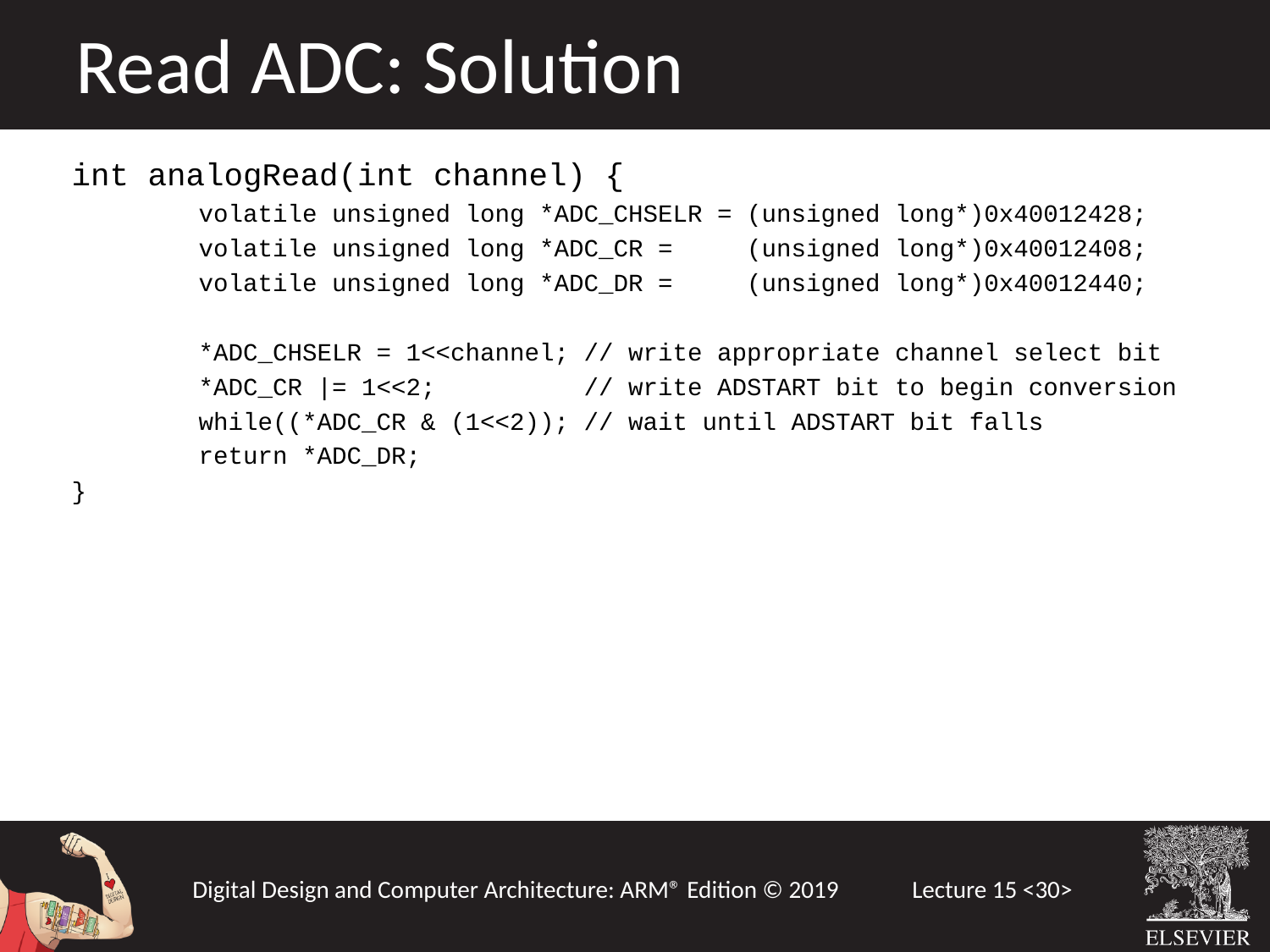

Read ADC: Solution
int analogRead(int channel) {
	volatile unsigned long *ADC_CHSELR = (unsigned long*)0x40012428;
	volatile unsigned long *ADC_CR =     (unsigned long*)0x40012408;
	volatile unsigned long *ADC_DR =     (unsigned long*)0x40012440;

	*ADC_CHSELR = 1<<channel; // write appropriate channel select bit
	*ADC_CR |= 1<<2;          // write ADSTART bit to begin conversion
	while((*ADC_CR & (1<<2)); // wait until ADSTART bit falls
	return *ADC_DR;
}